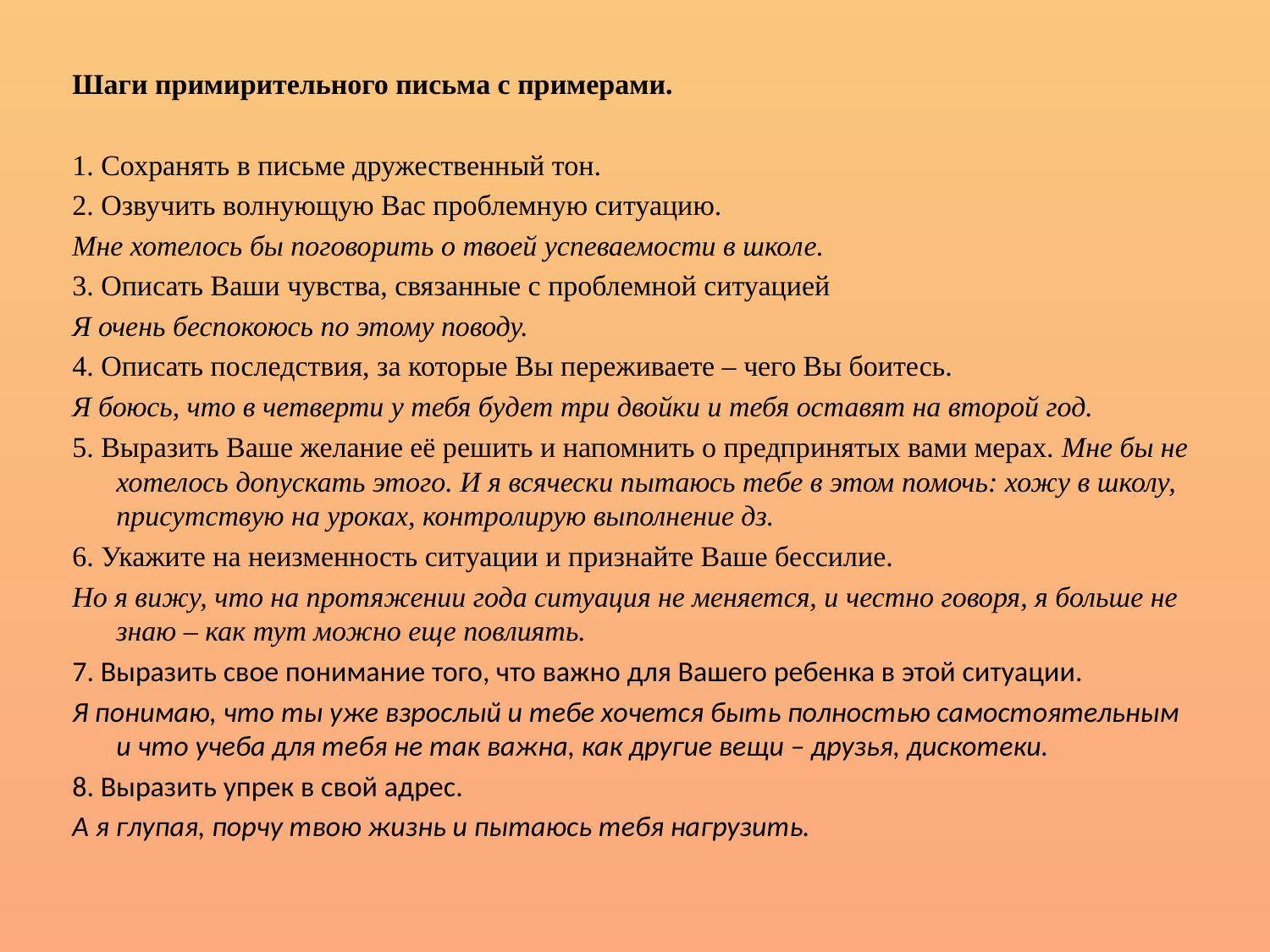

Шаги примирительного письма с примерами.

1. Сохранять в письме дружественный тон.
2. Озвучить волнующую Вас проблемную ситуацию.
Мне хотелось бы поговорить о твоей успеваемости в школе.
3. Описать Ваши чувства, связанные с проблемной ситуацией
Я очень беспокоюсь по этому поводу.
4. Описать последствия, за которые Вы переживаете – чего Вы боитесь.
Я боюсь, что в четверти у тебя будет три двойки и тебя оставят на второй год.
5. Выразить Ваше желание её решить и напомнить о предпринятых вами мерах. Мне бы не хотелось допускать этого. И я всячески пытаюсь тебе в этом помочь: хожу в школу, присутствую на уроках, контролирую выполнение дз.
6. Укажите на неизменность ситуации и признайте Ваше бессилие.
Но я вижу, что на протяжении года ситуация не меняется, и честно говоря, я больше не знаю – как тут можно еще повлиять.
7. Выразить свое понимание того, что важно для Вашего ребенка в этой ситуации.
Я понимаю, что ты уже взрослый и тебе хочется быть полностью самостоятельным и что учеба для тебя не так важна, как другие вещи – друзья, дискотеки.
8. Выразить упрек в свой адрес.
А я глупая, порчу твою жизнь и пытаюсь тебя нагрузить.